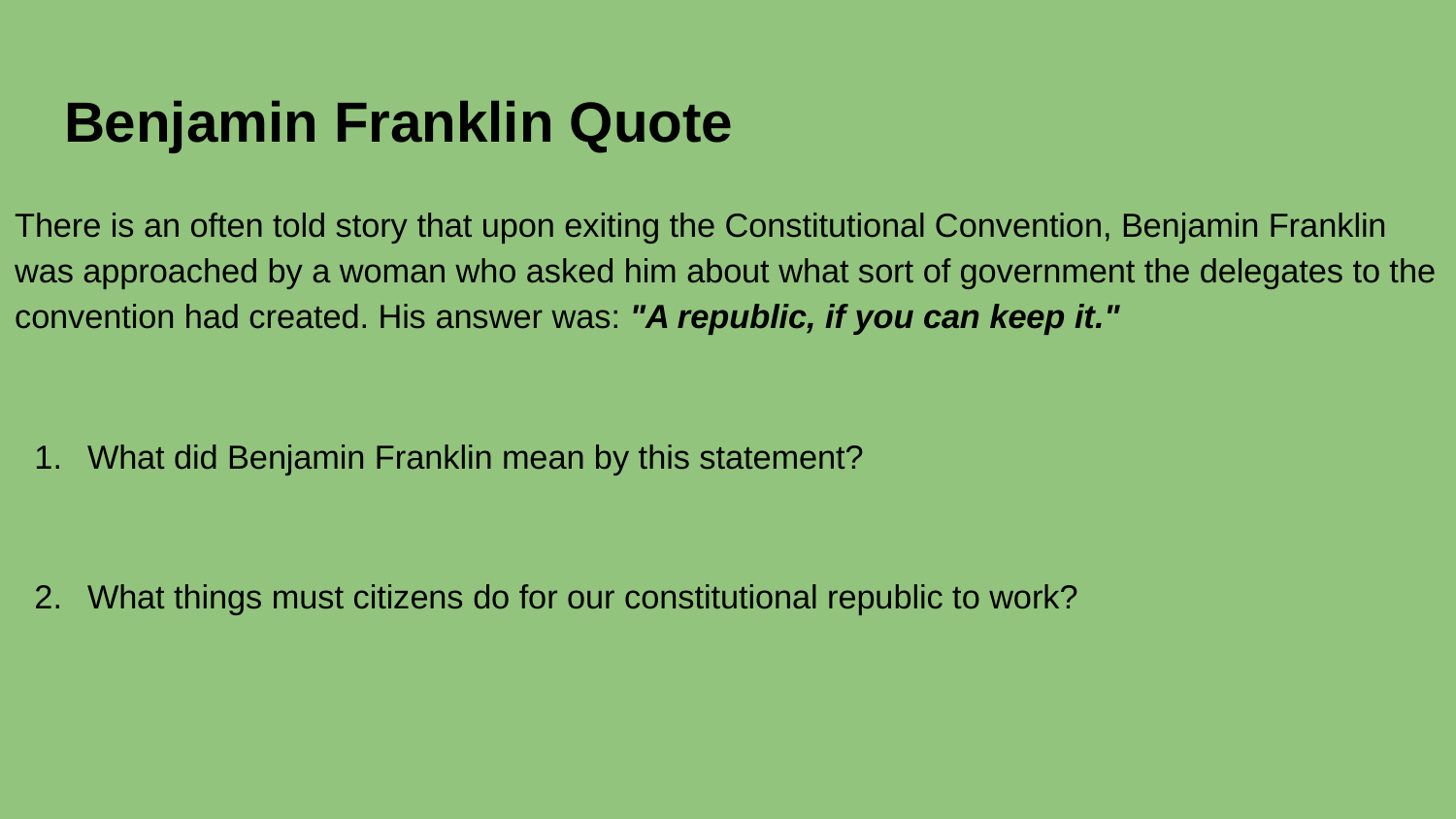

# Benjamin Franklin Quote
There is an often told story that upon exiting the Constitutional Convention, Benjamin Franklin was approached by a woman who asked him about what sort of government the delegates to the convention had created. His answer was: "A republic, if you can keep it."

What did Benjamin Franklin mean by this statement?

What things must citizens do for our constitutional republic to work?